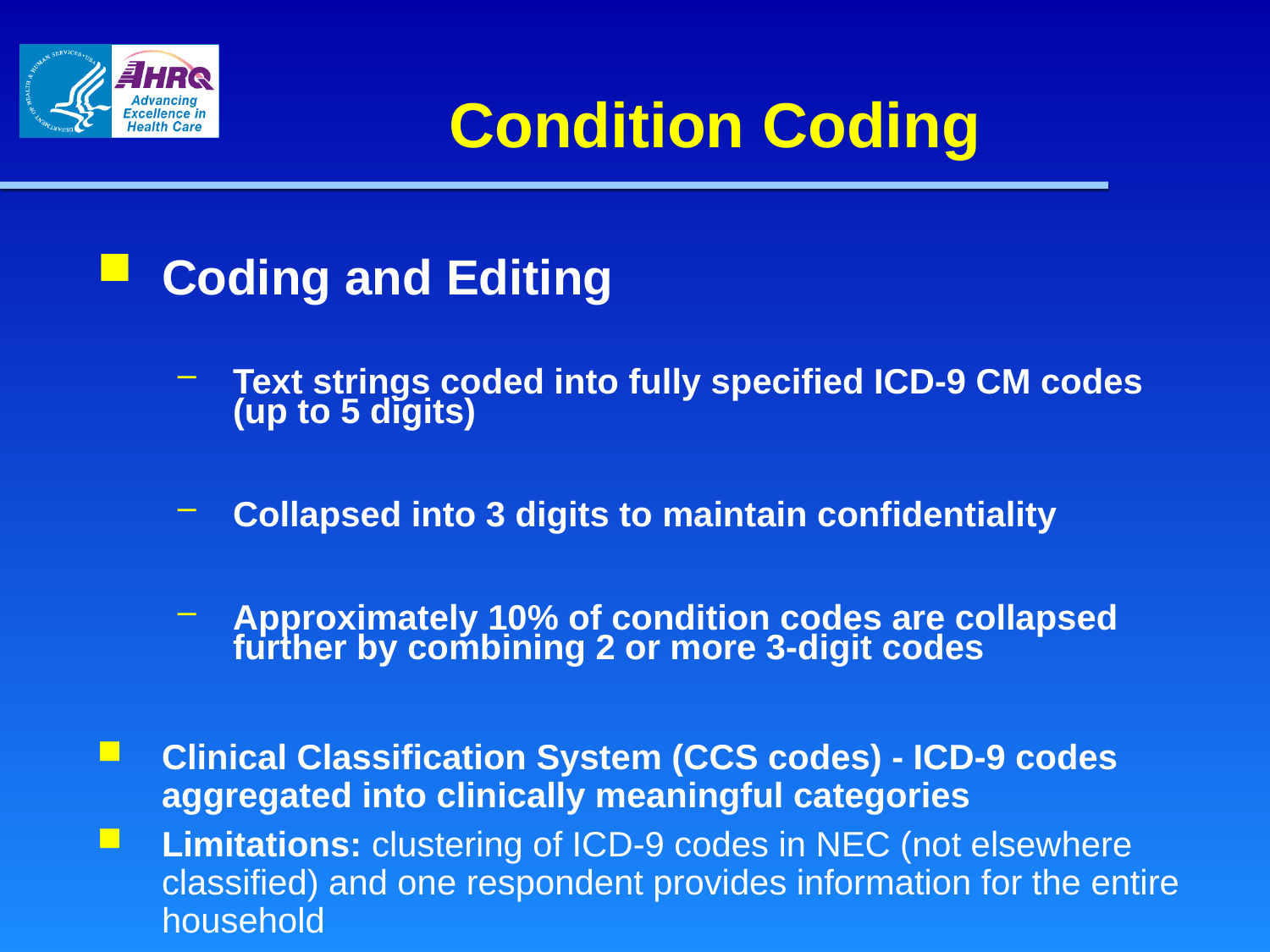

# Condition Coding

Coding and Editing

Text strings coded into fully specified ICD-9 CM codes (up to 5 digits)

Collapsed into 3 digits to maintain confidentiality

Approximately 10% of condition codes are collapsed further by combining 2 or more 3-digit codes

Clinical Classification System (CCS codes) - ICD-9 codes aggregated into clinically meaningful categories
Limitations: clustering of ICD-9 codes in NEC (not elsewhere classified) and one respondent provides information for the entire household